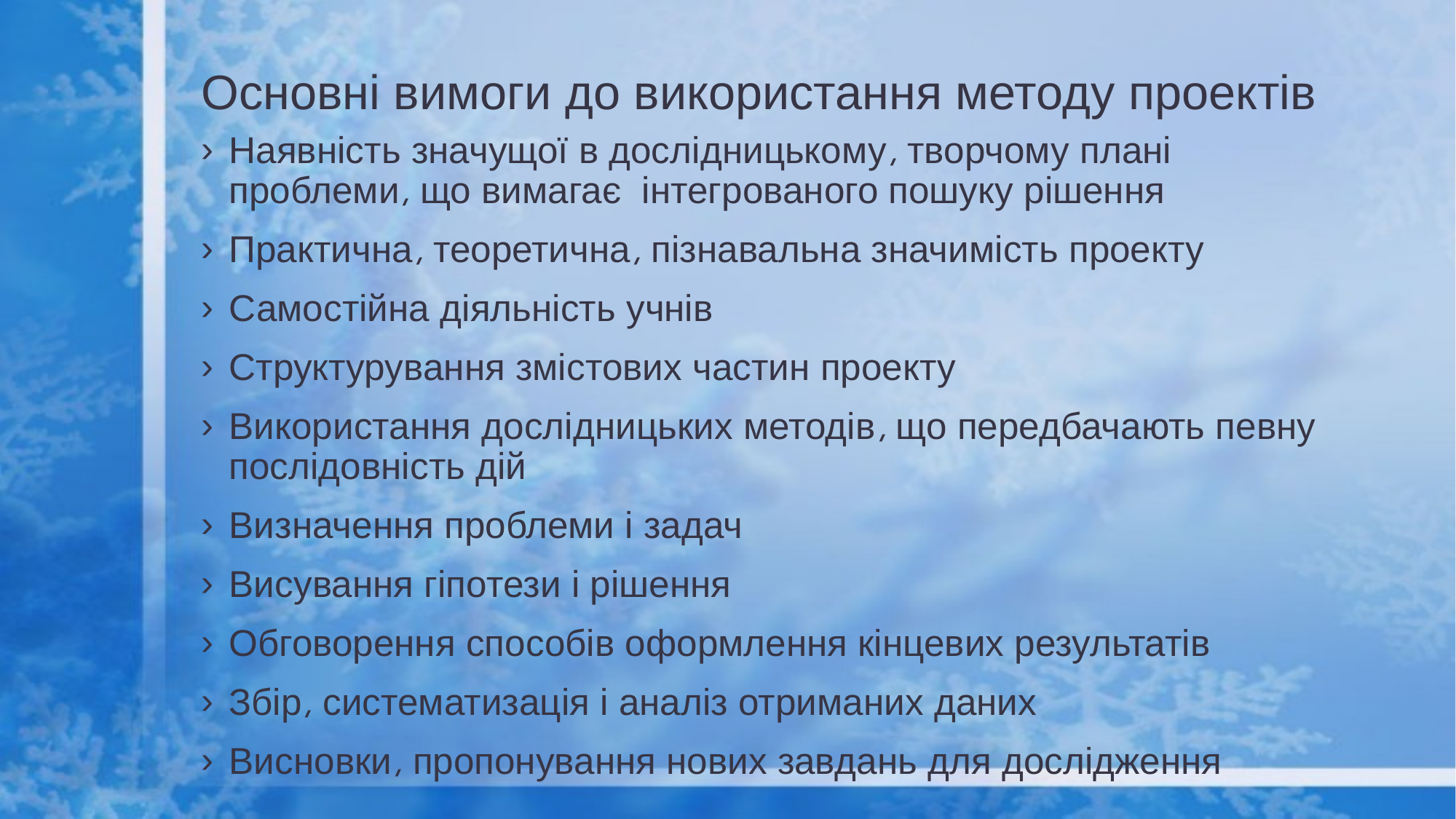

# Основні вимоги до використання методу проектів
Наявність значущої в дослідницькому, творчому плані проблеми, що вимагає  інтегрованого пошуку рішення
Практична, теоретична, пізнавальна значимість проекту
Самостійна діяльність учнів
Структурування змістових частин проекту
Використання дослідницьких методів, що передбачають певну послідовність дій
Визначення проблеми і задач
Висування гіпотези і рішення
Обговорення способів оформлення кінцевих результатів
Збір, систематизація і аналіз отриманих даних
Висновки, пропонування нових завдань для дослідження